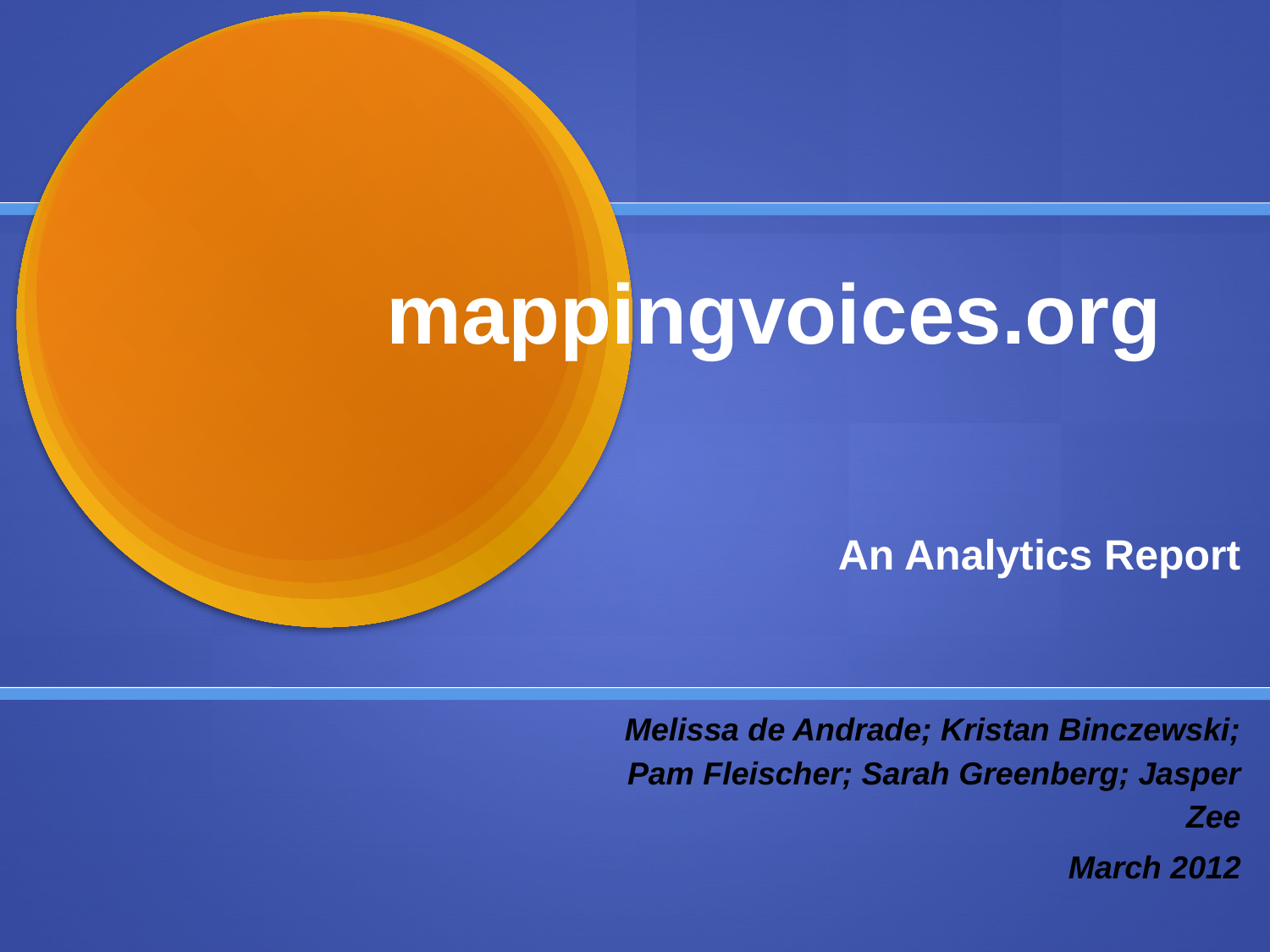

# mappingvoices.org
An Analytics Report

Melissa de Andrade; Kristan Binczewski; Pam Fleischer; Sarah Greenberg; Jasper Zee
March 2012